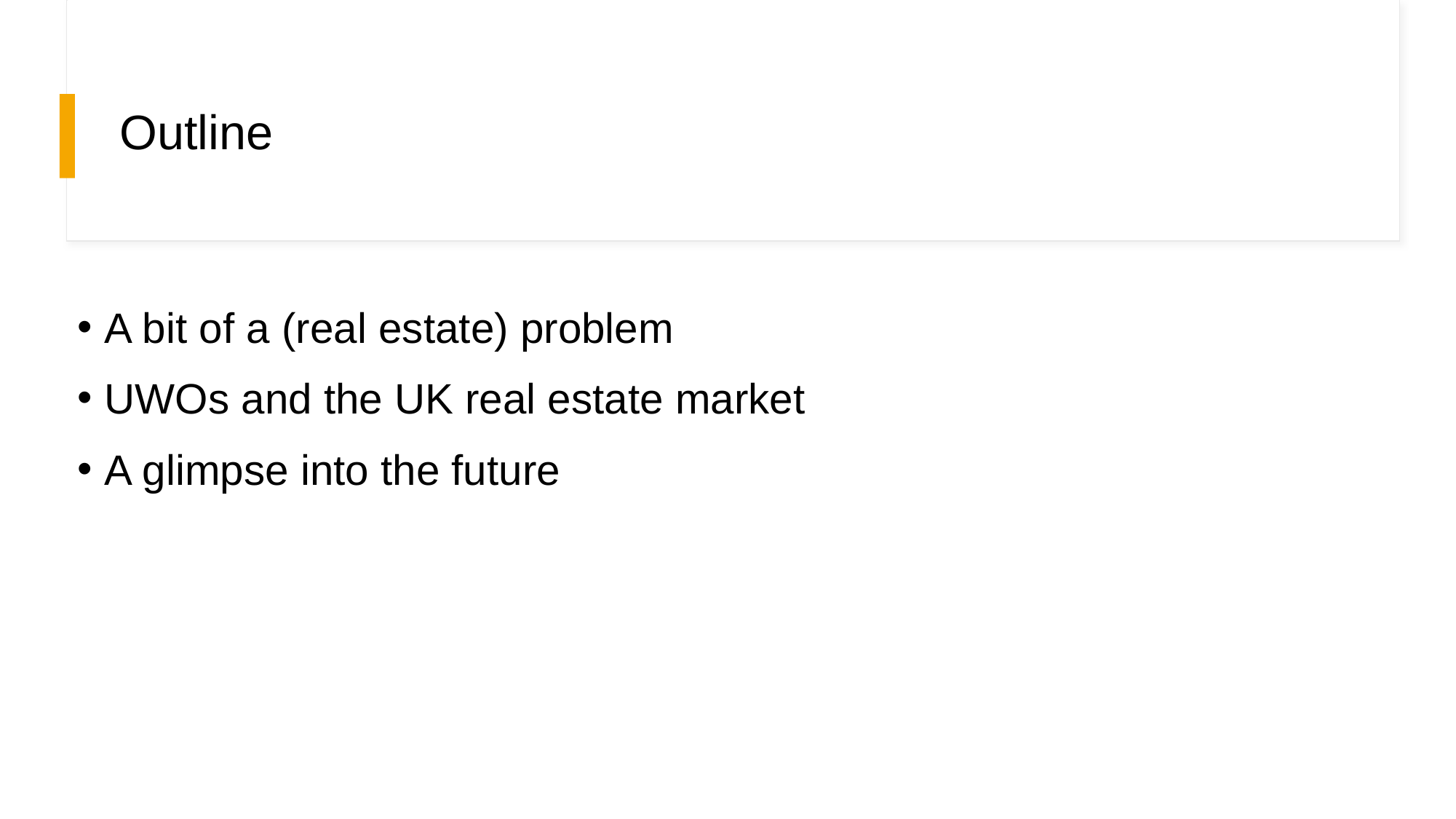

# Outline
A bit of a (real estate) problem
UWOs and the UK real estate market
A glimpse into the future